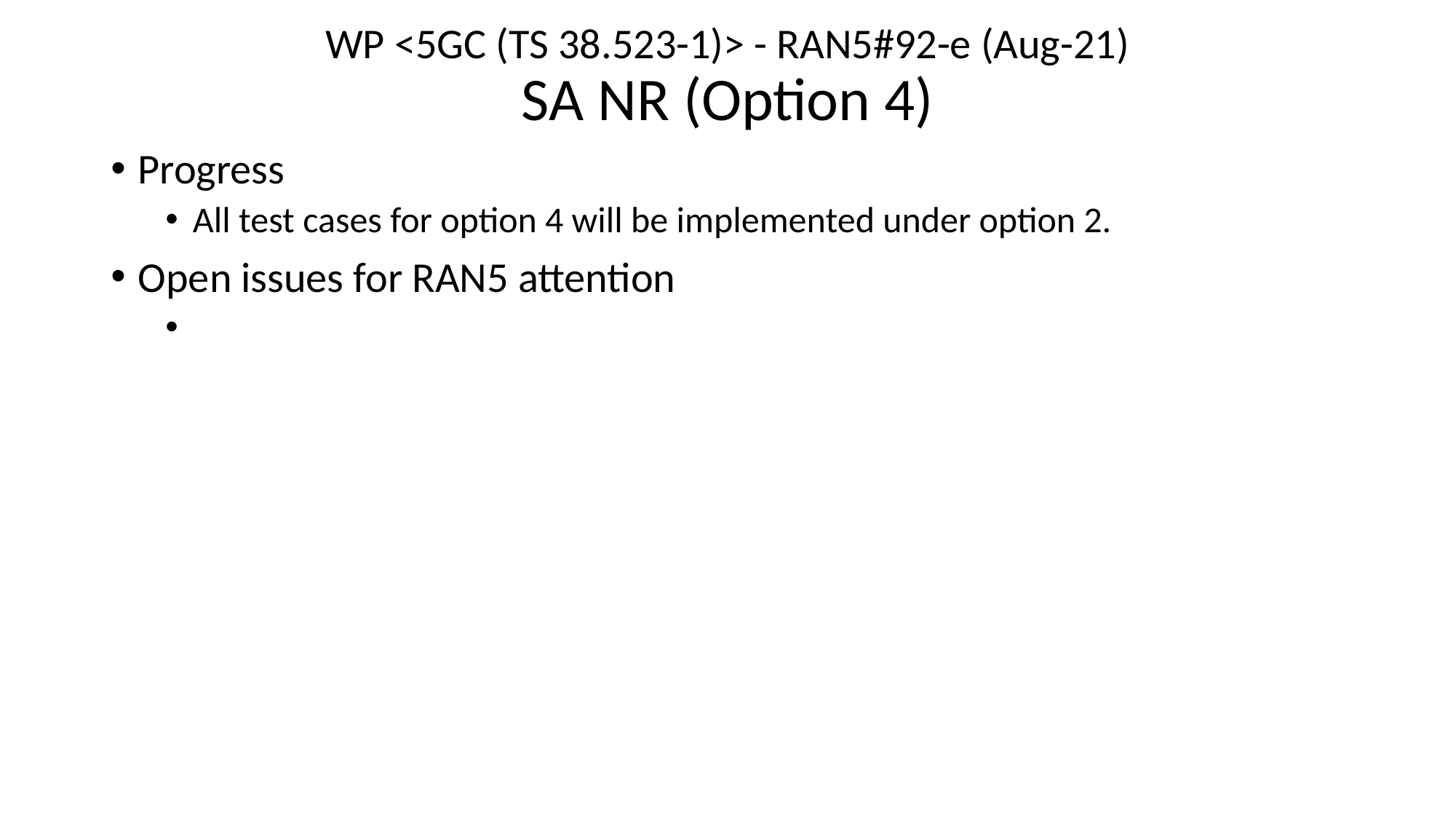

# WP <5GC (TS 38.523-1)> - RAN5#92-e (Aug-21) SA NR (Option 4)
Progress
All test cases for option 4 will be implemented under option 2.
Open issues for RAN5 attention